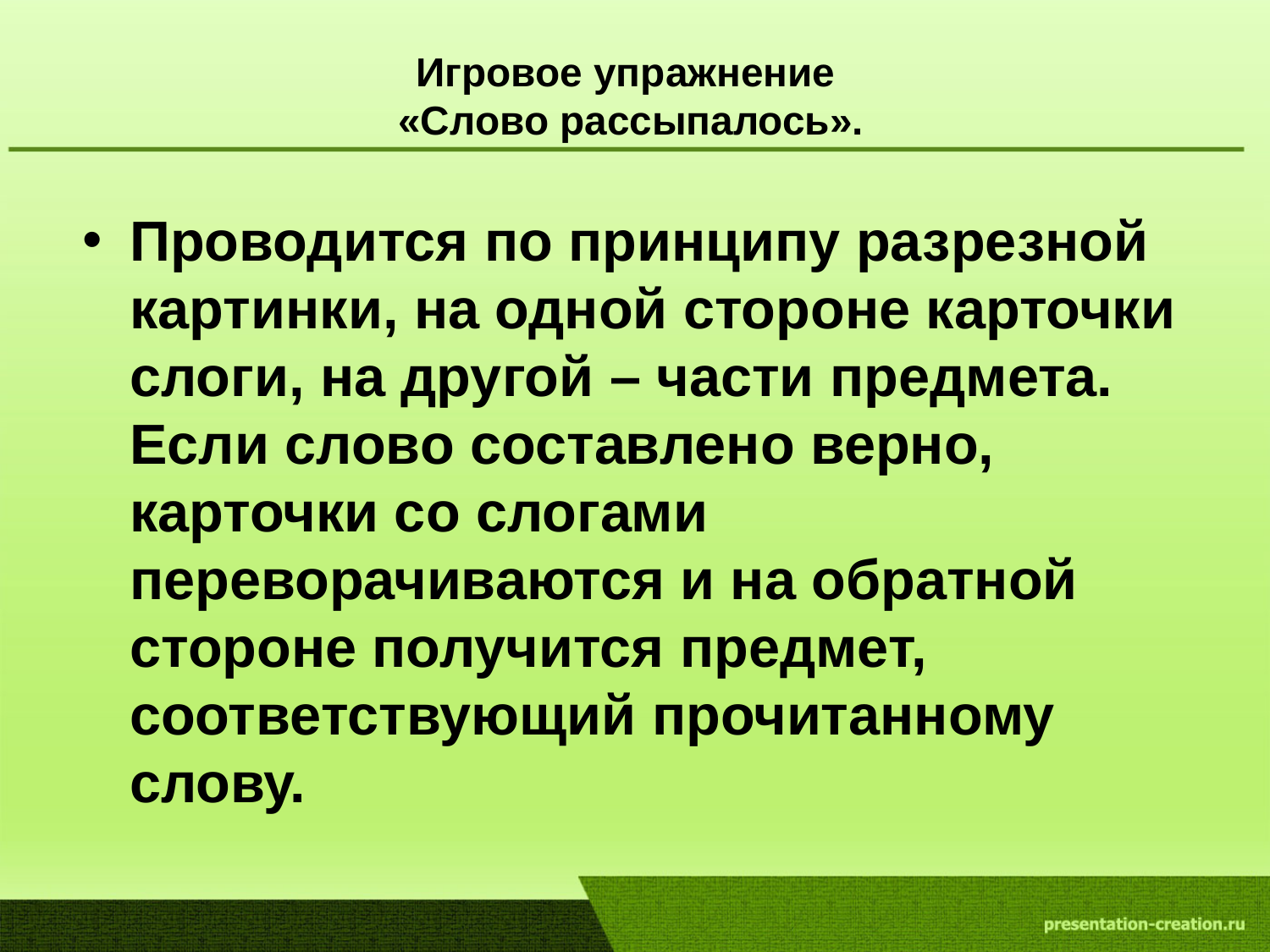

# Игровое упражнение «Слово рассыпалось».
Проводится по принципу разрезной картинки, на одной стороне карточки слоги, на другой – части предмета. Если слово составлено верно, карточки со слогами переворачиваются и на обратной стороне получится предмет, соответствующий прочитанному слову.